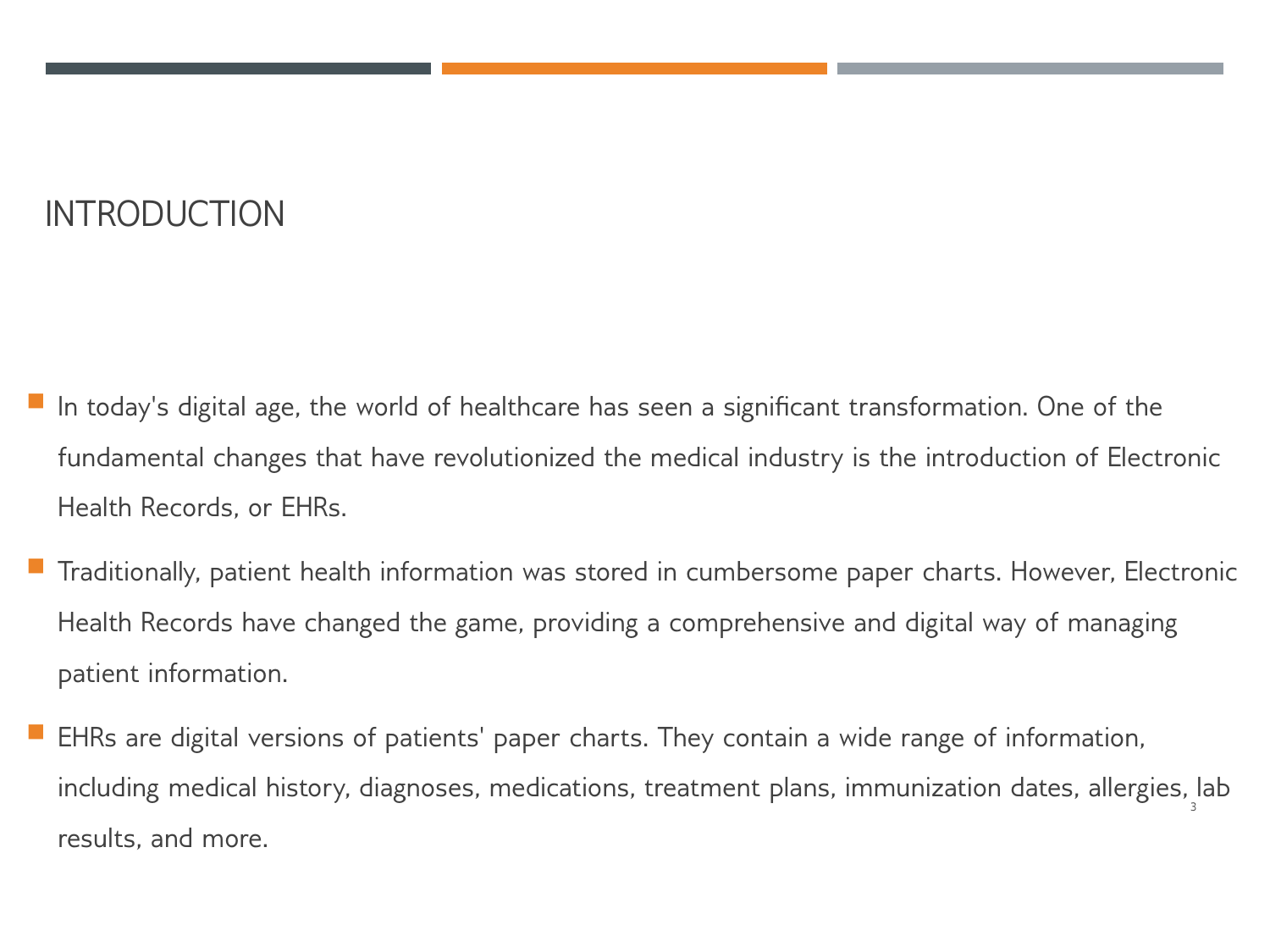

# Introduction
In today's digital age, the world of healthcare has seen a significant transformation. One of the fundamental changes that have revolutionized the medical industry is the introduction of Electronic Health Records, or EHRs.
Traditionally, patient health information was stored in cumbersome paper charts. However, Electronic Health Records have changed the game, providing a comprehensive and digital way of managing patient information.
EHRs are digital versions of patients' paper charts. They contain a wide range of information, including medical history, diagnoses, medications, treatment plans, immunization dates, allergies, lab results, and more.

3